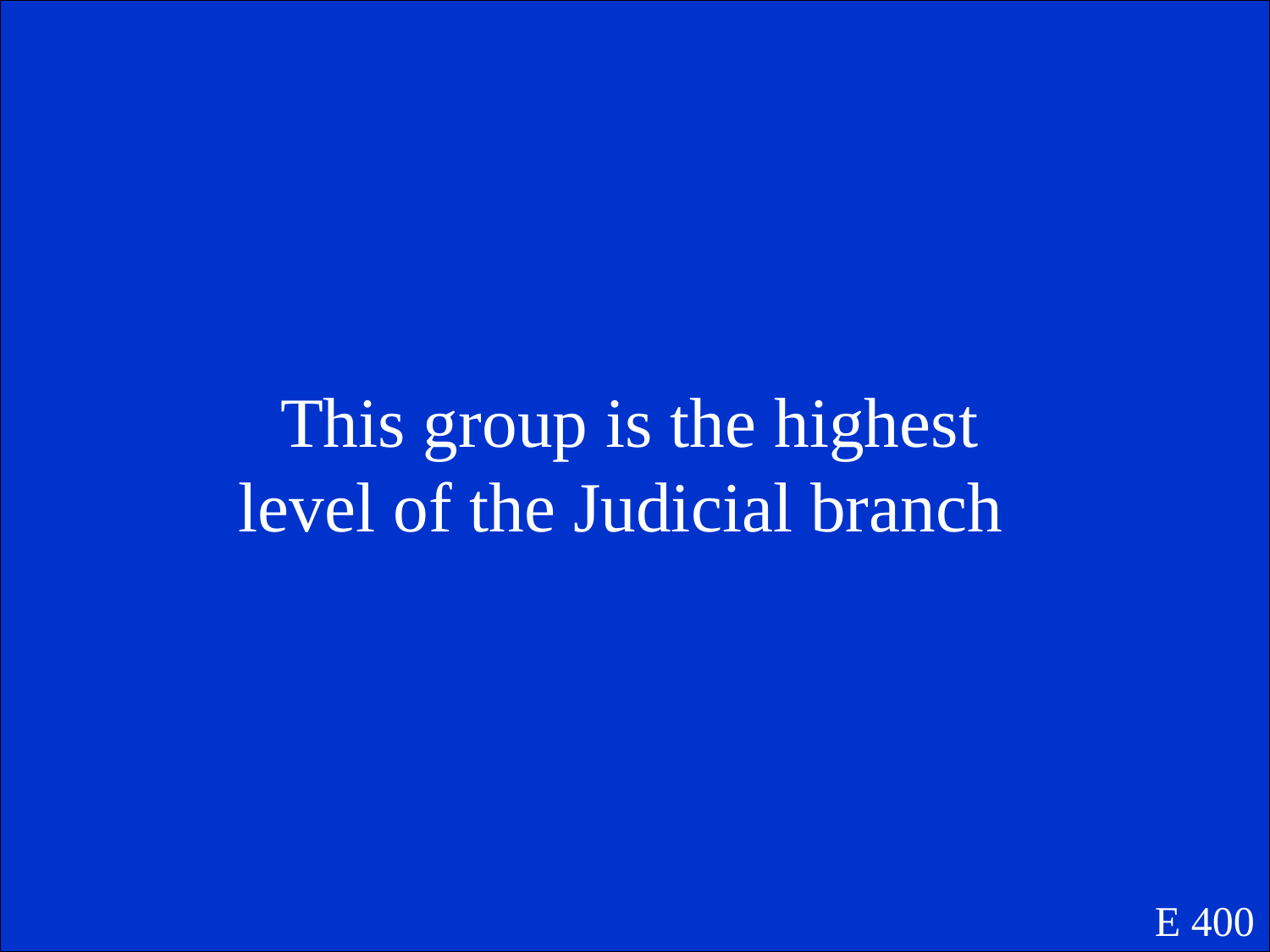

This group is the highest level of the Judicial branch

E 400